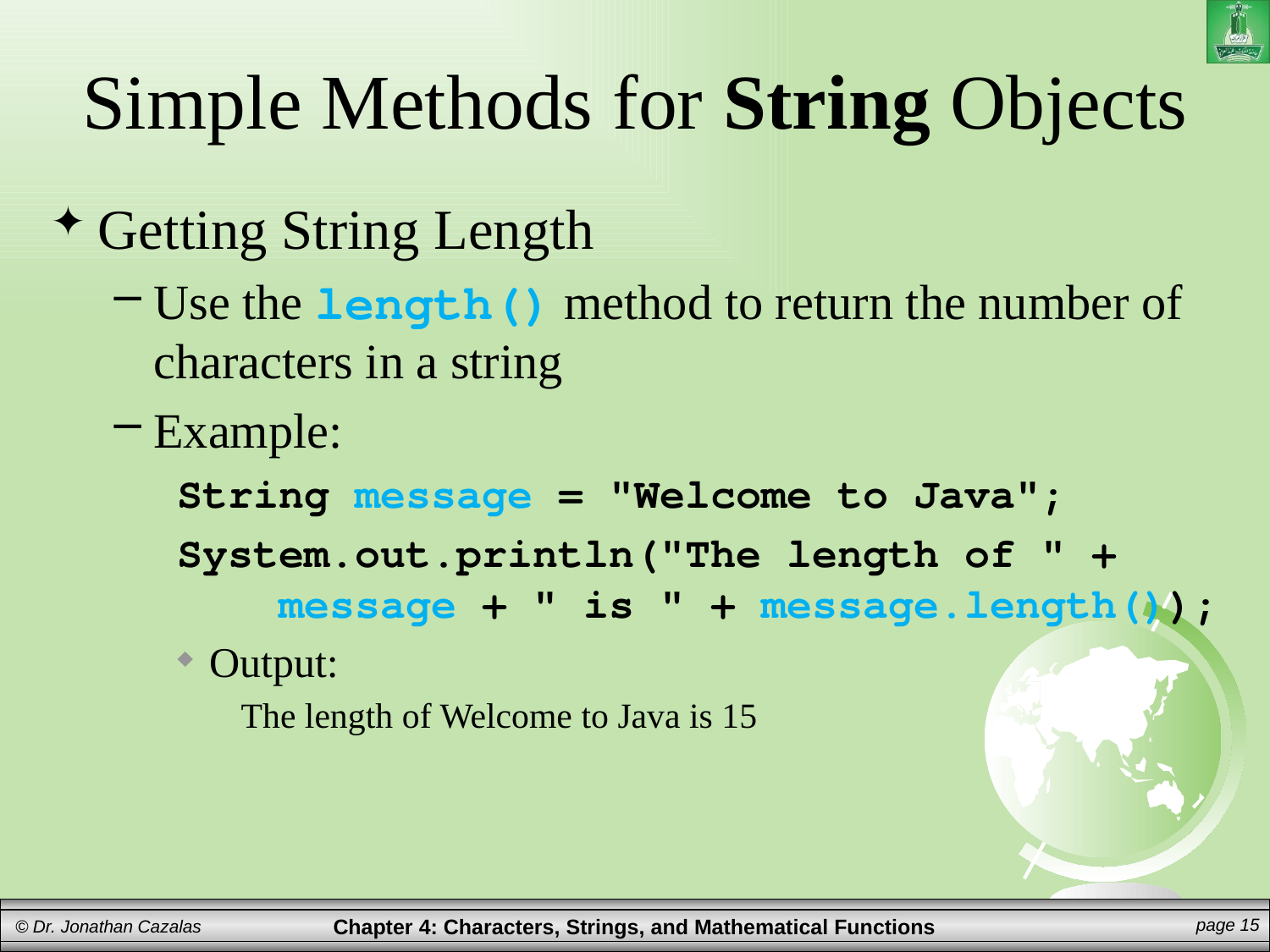

# Simple Methods for String Objects
Getting String Length
Use the length() method to return the number of characters in a string
Example:
String message = "Welcome to Java";
System.out.println("The length of " +
    message + " is " + message.length());
Output:
The length of Welcome to Java is 15